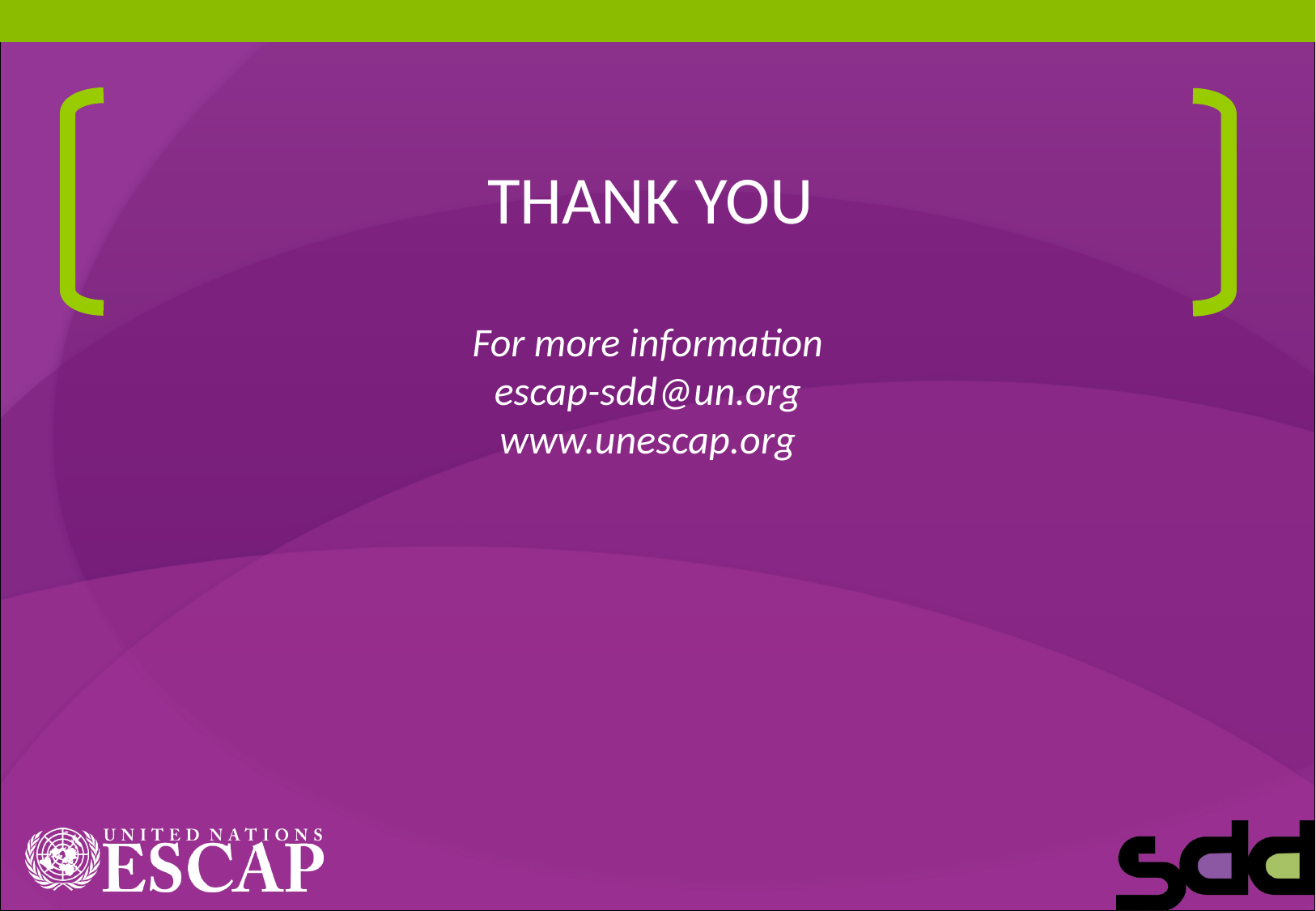

THANK YOU
For more information
escap-sdd@un.org
www.unescap.org